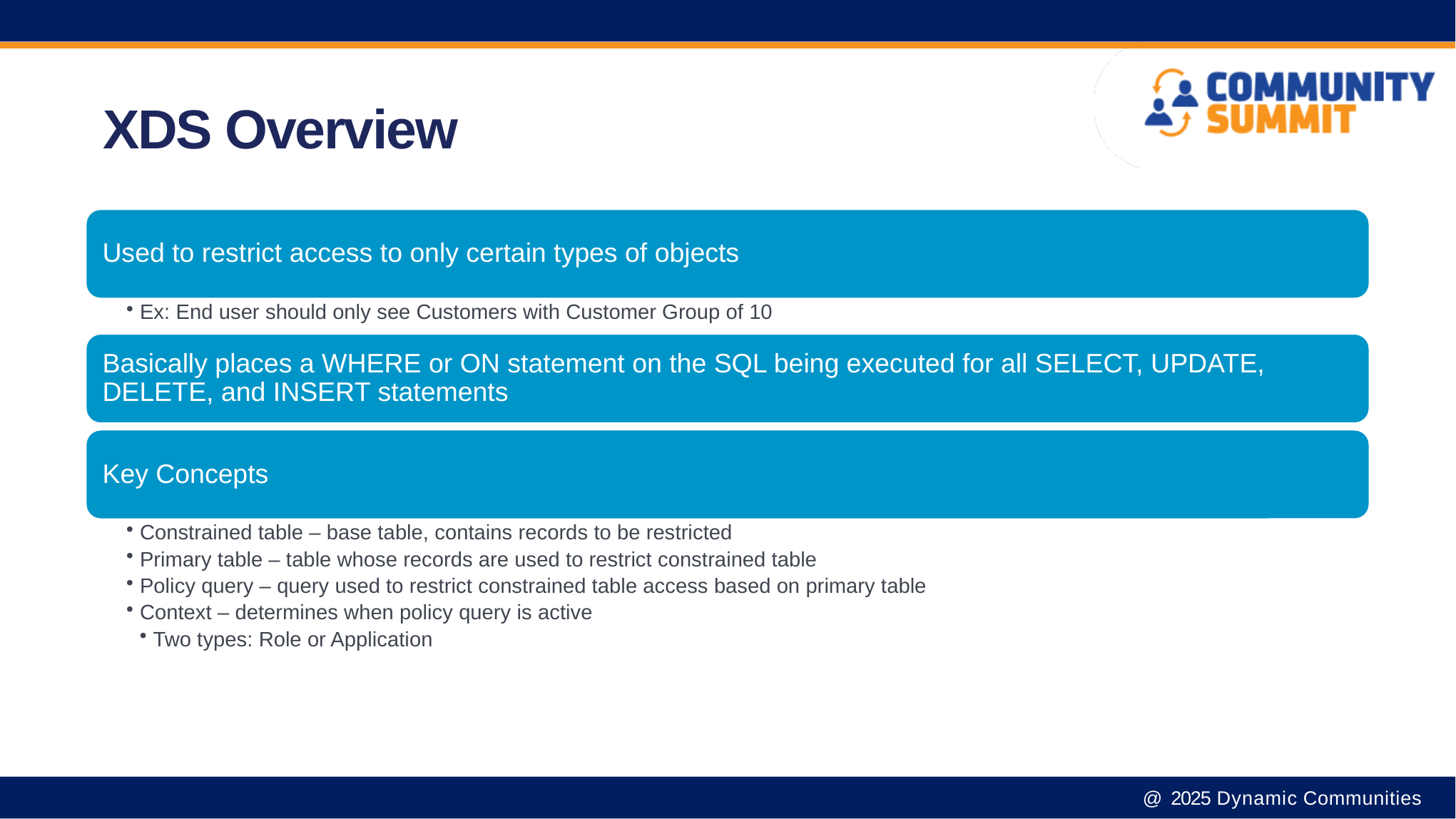

# XDS Overview
Used to restrict access to only certain types of objects
Ex: End user should only see Customers with Customer Group of 10
Basically places a WHERE or ON statement on the SQL being executed for all SELECT, UPDATE, DELETE, and INSERT statements
Key Concepts
Constrained table – base table, contains records to be restricted
Primary table – table whose records are used to restrict constrained table
Policy query – query used to restrict constrained table access based on primary table
Context – determines when policy query is active
Two types: Role or Application